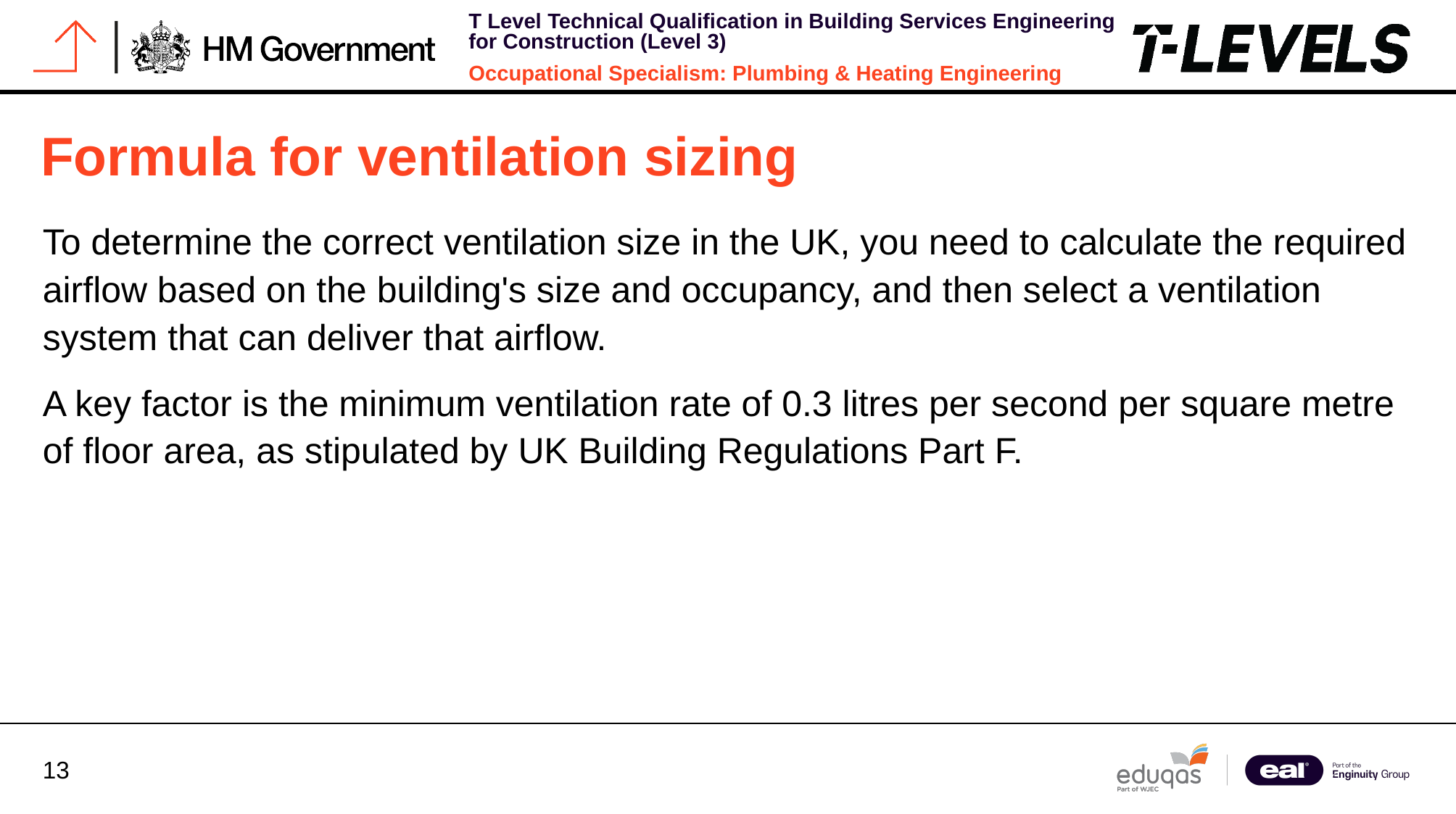

# Formula for ventilation sizing
To determine the correct ventilation size in the UK, you need to calculate the required airflow based on the building's size and occupancy, and then select a ventilation system that can deliver that airflow.
A key factor is the minimum ventilation rate of 0.3 litres per second per square metre of floor area, as stipulated by UK Building Regulations Part F.